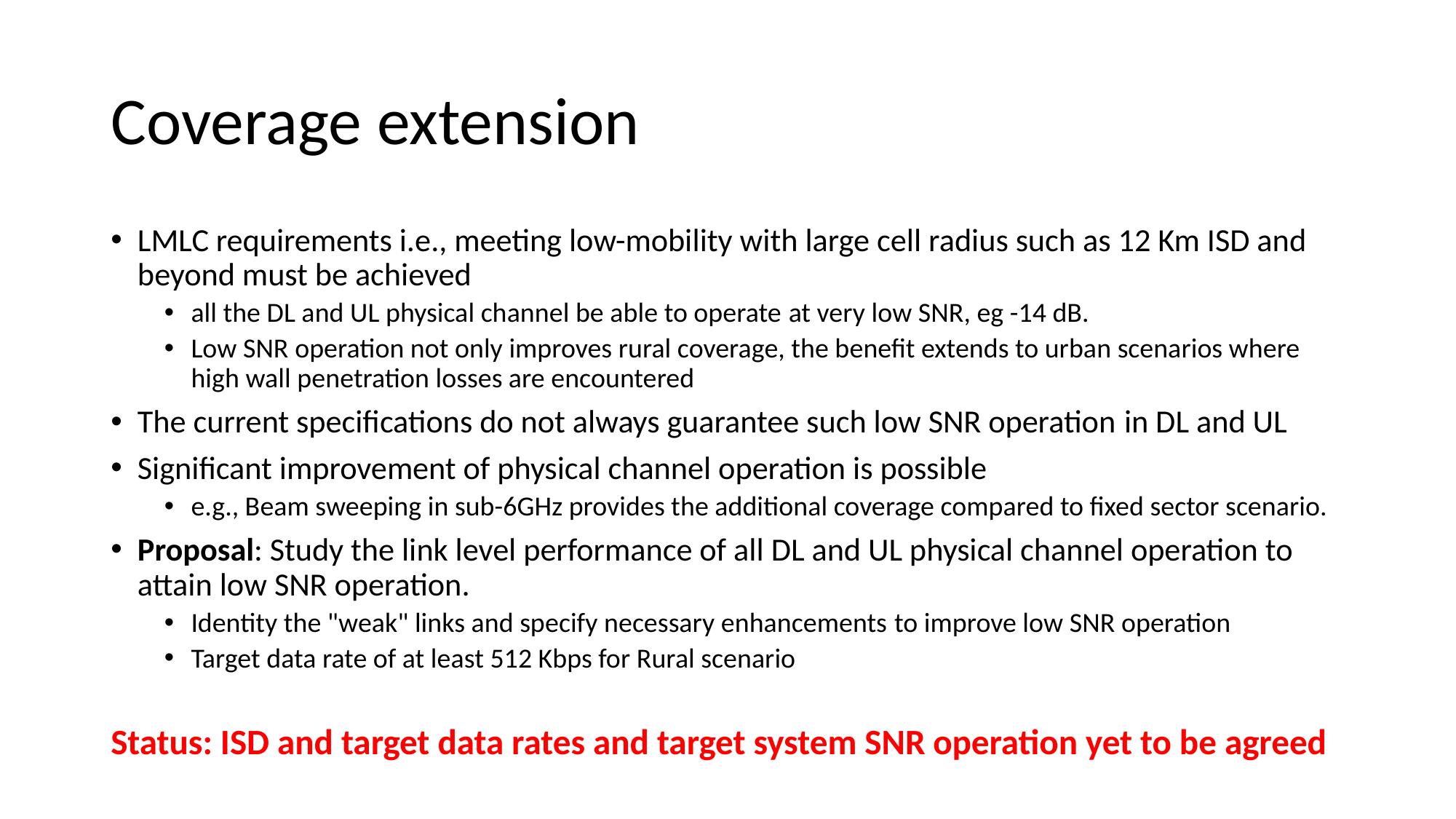

Coverage extension
LMLC requirements i.e., meeting low-mobility with large cell radius such as 12 Km ISD and beyond must be achieved
all the DL and UL physical channel be able to operate at very low SNR, eg -14 dB.
Low SNR operation not only improves rural coverage, the benefit extends to urban scenarios where high wall penetration losses are encountered
The current specifications do not always guarantee such low SNR operation in DL and UL
Significant improvement of physical channel operation is possible
e.g., Beam sweeping in sub-6GHz provides the additional coverage compared to fixed sector scenario.
Proposal: Study the link level performance of all DL and UL physical channel operation to attain low SNR operation.
Identity the "weak" links and specify necessary enhancements to improve low SNR operation
Target data rate of at least 512 Kbps for Rural scenario

Status: ISD and target data rates and target system SNR operation yet to be agreed